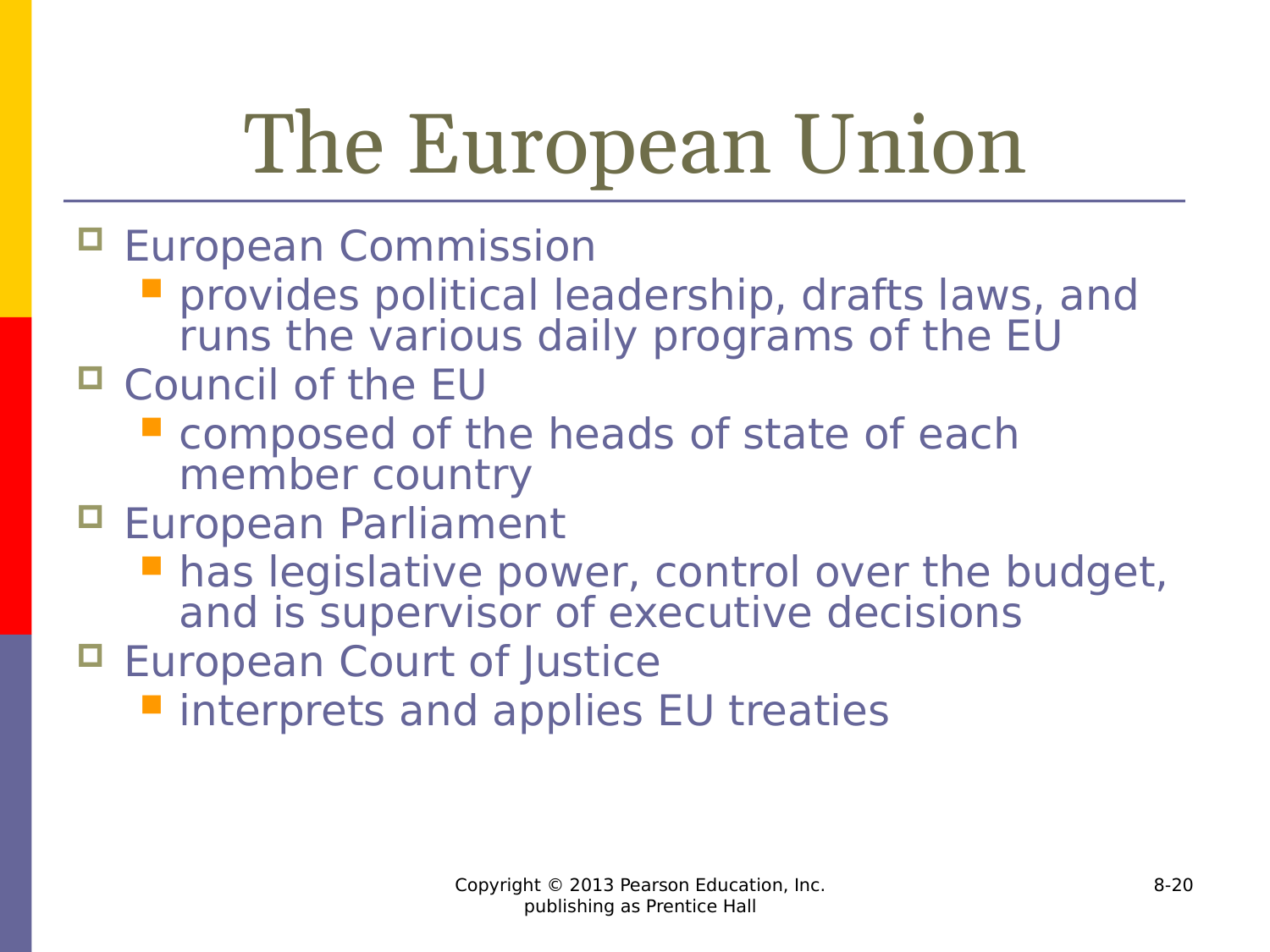

# The European Union
European Commission
provides political leadership, drafts laws, and runs the various daily programs of the EU
Council of the EU
composed of the heads of state of each member country
European Parliament
has legislative power, control over the budget, and is supervisor of executive decisions
European Court of Justice
interprets and applies EU treaties

Copyright © 2013 Pearson Education, Inc. publishing as Prentice Hall
8-20